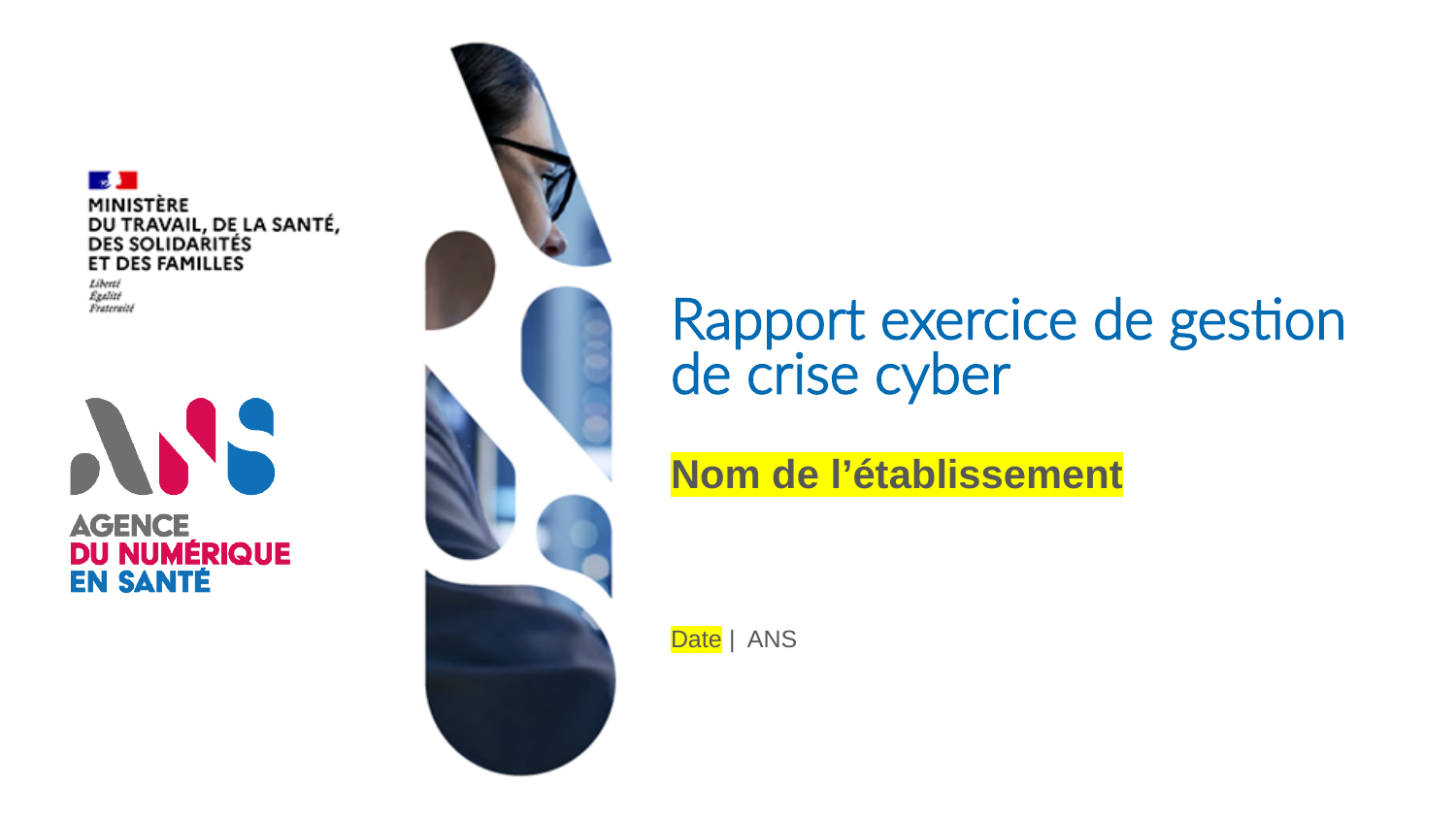

# Rapport exercice de gestion de crise cyber
Nom de l’établissement
Date |  ANS